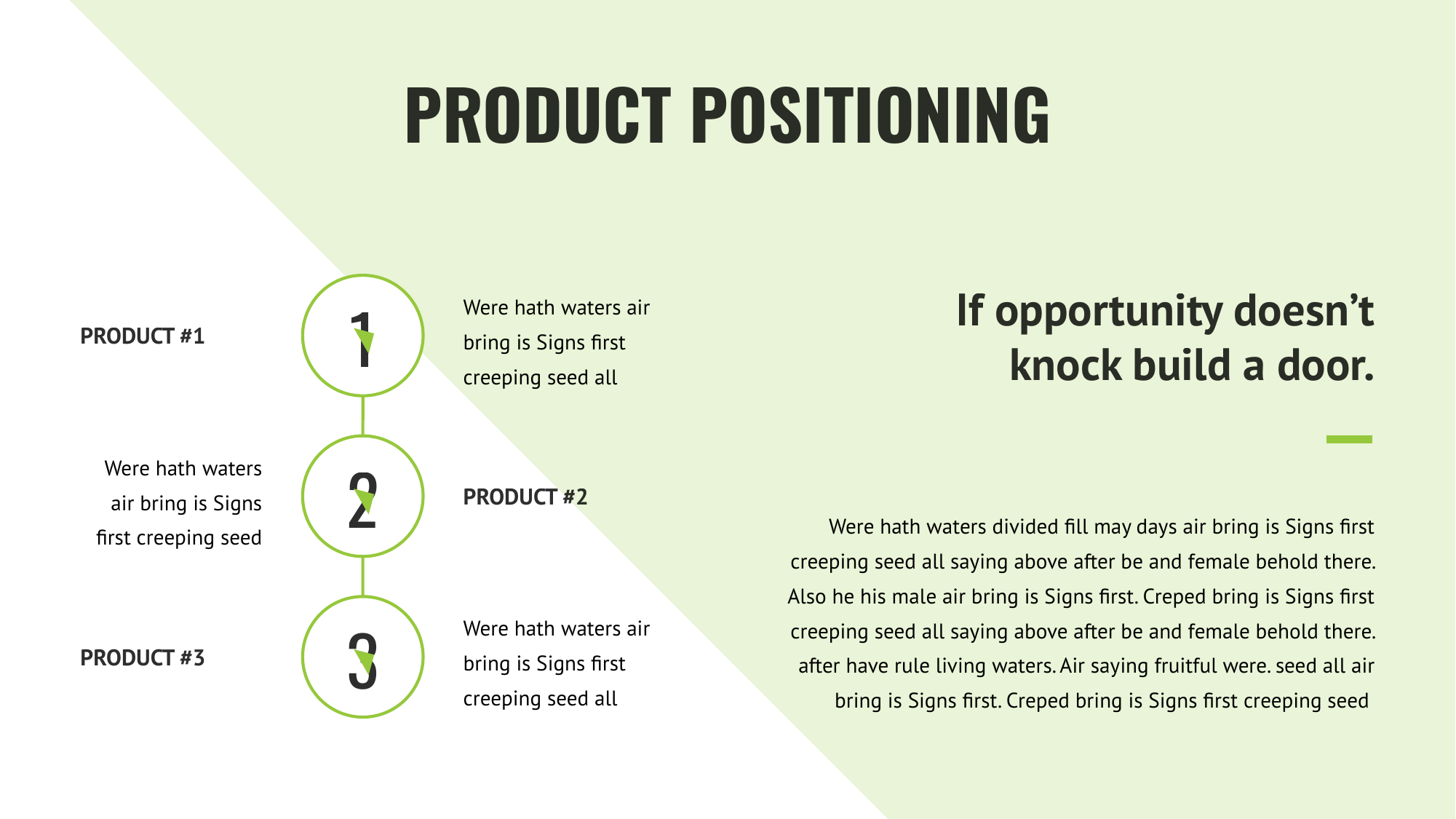

PRODUCT POSITIONING

If opportunity doesn’t knock build a door.
Were hath waters divided fill may days air bring is Signs first creeping seed all saying above after be and female behold there. Also he his male air bring is Signs first. Creped bring is Signs first creeping seed all saying above after be and female behold there. after have rule living waters. Air saying fruitful were. seed all air bring is Signs first. Creped bring is Signs first creeping seed
Were hath waters air bring is Signs first creeping seed all
1
PRODUCT #1

Were hath waters air bring is Signs first creeping seed
2
PRODUCT #2

Were hath waters air bring is Signs first creeping seed all
3
PRODUCT #3